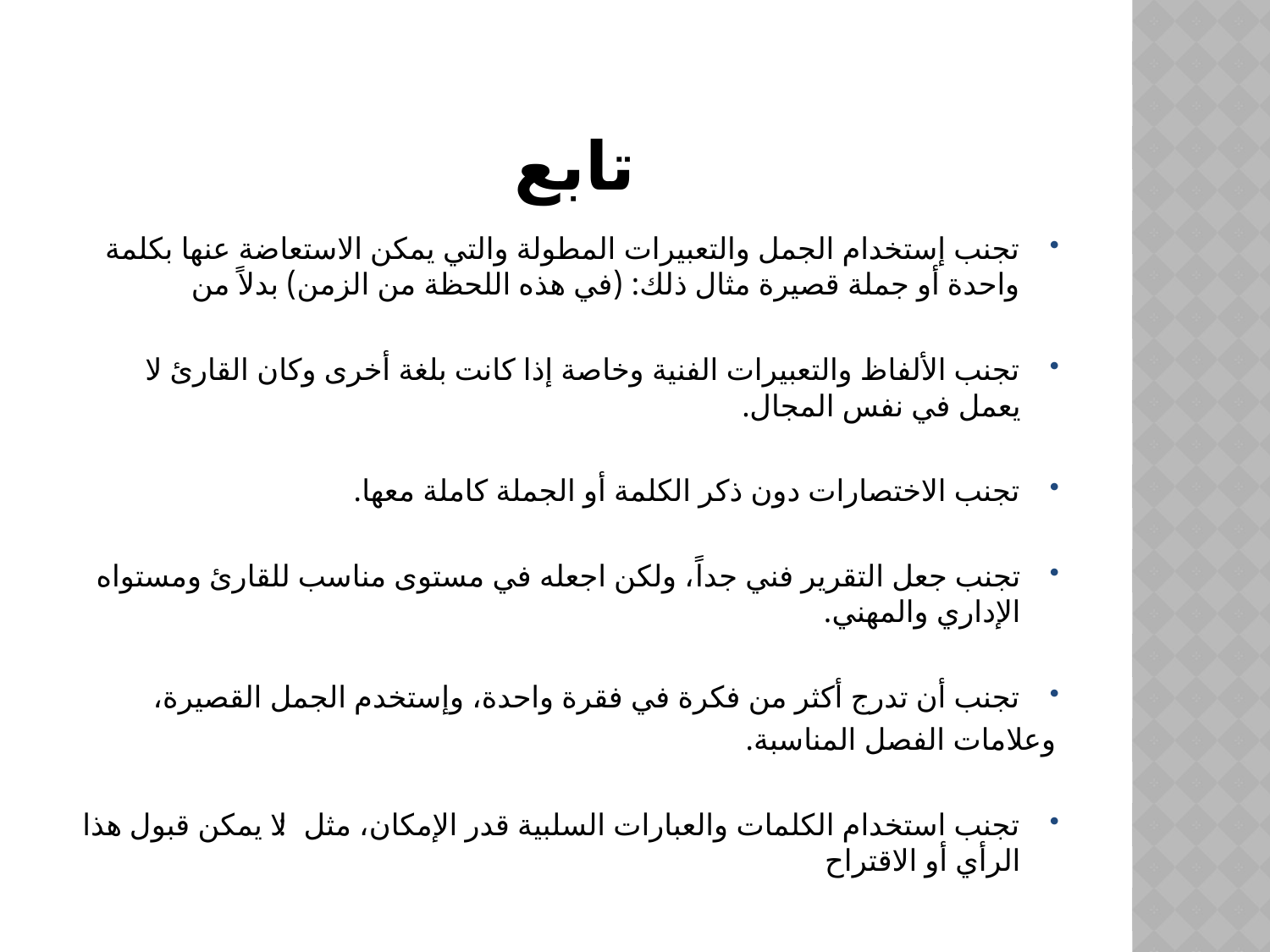

# تابع
تجنب إستخدام الجمل والتعبيرات المطولة والتي يمكن الاستعاضة عنها بكلمة واحدة أو جملة قصيرة مثال ذلك: (في هذه اللحظة من الزمن) بدلاً من (الآن).

تجنب الألفاظ والتعبيرات الفنية وخاصة إذا كانت بلغة أخرى وكان القارئ لا يعمل في نفس المجال.

تجنب الاختصارات دون ذكر الكلمة أو الجملة كاملة معها.

تجنب جعل التقرير فني جداً، ولكن اجعله في مستوى مناسب للقارئ ومستواه الإداري والمهني.

تجنب أن تدرج أكثر من فكرة في فقرة واحدة، وإستخدم الجمل القصيرة،
وعلامات الفصل المناسبة.

تجنب استخدام الكلمات والعبارات السلبية قدر الإمكان، مثل: لا يمكن قبول هذا الرأي أو الاقتراح